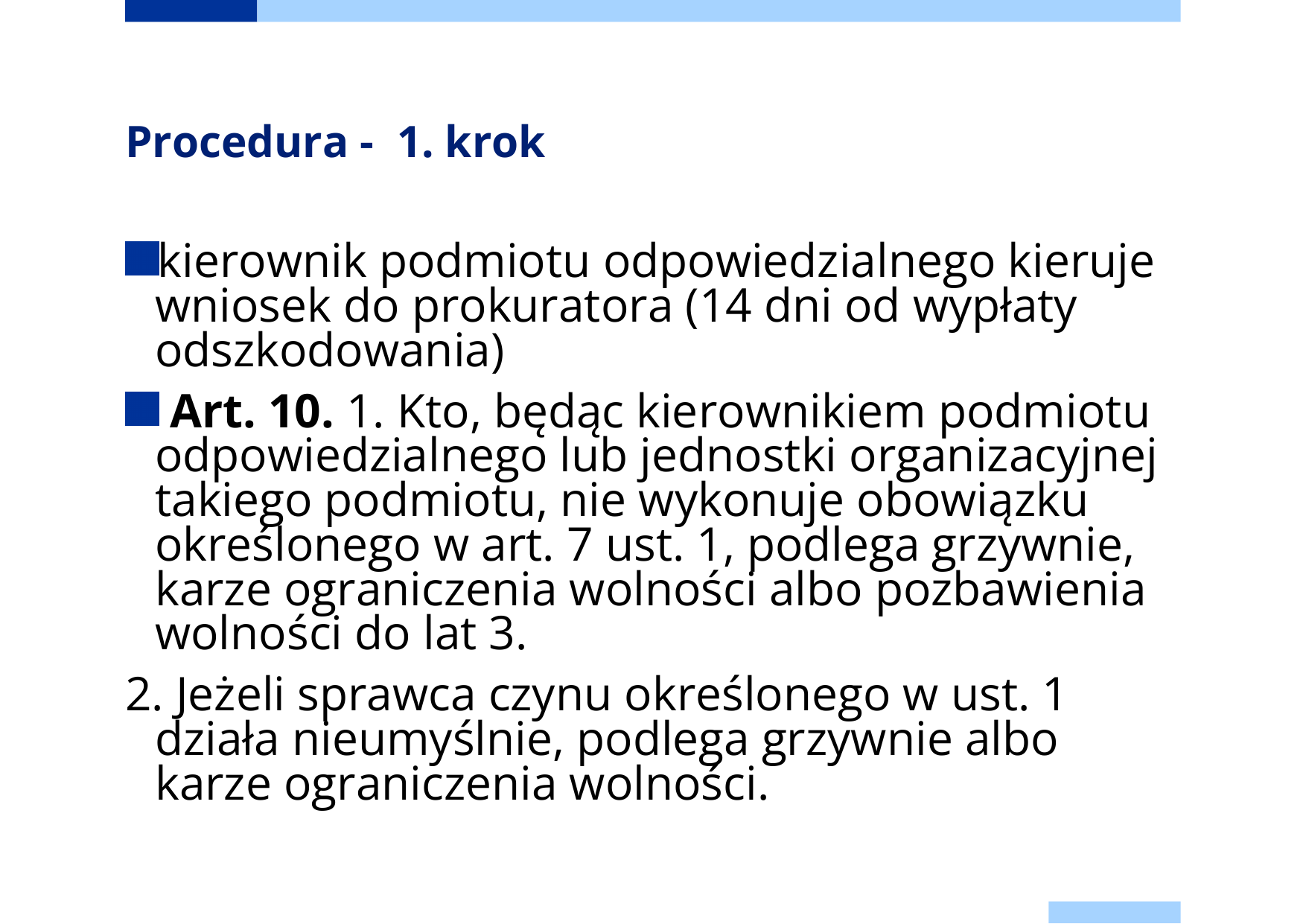

# Procedura -  1. krok
kierownik podmiotu odpowiedzialnego kieruje wniosek do prokuratora (14 dni od wypłaty odszkodowania)
 Art. 10. 1. Kto, będąc kierownikiem podmiotu odpowiedzialnego lub jednostki organizacyjnej takiego podmiotu, nie wykonuje obowiązku określonego w art. 7 ust. 1, podlega grzywnie, karze ograniczenia wolności albo pozbawienia wolności do lat 3.
2. Jeżeli sprawca czynu określonego w ust. 1 działa nieumyślnie, podlega grzywnie albo karze ograniczenia wolności.